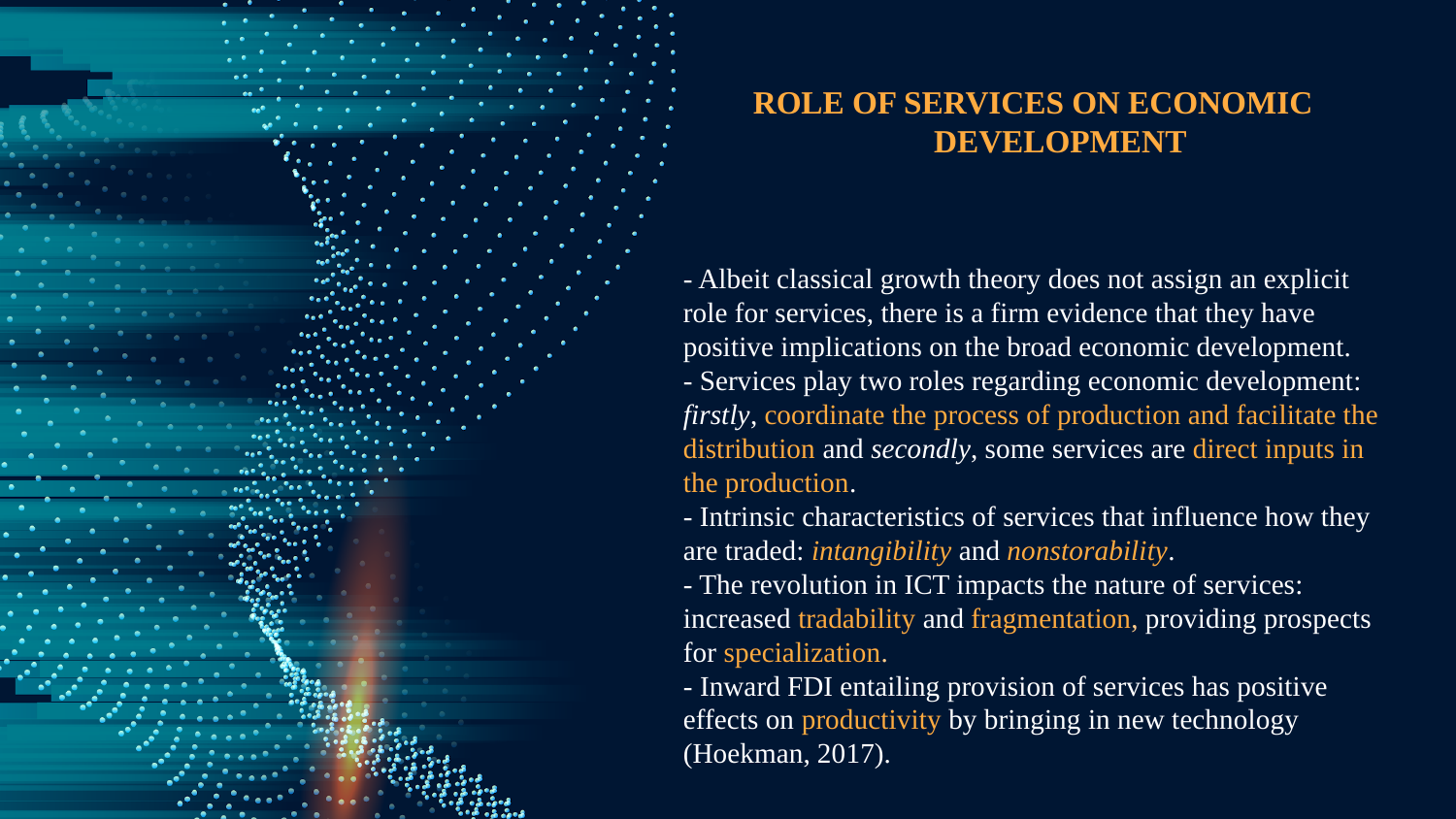

ROLE OF SERVICES ON ECONOMIC DEVELOPMENT
# - Albeit classical growth theory does not assign an explicit role for services, there is a firm evidence that they have positive implications on the broad economic development. - Services play two roles regarding economic development: firstly, coordinate the process of production and facilitate the distribution and secondly, some services are direct inputs in the production. - Intrinsic characteristics of services that influence how they are traded: intangibility and nonstorability. - The revolution in ICT impacts the nature of services: increased tradability and fragmentation, providing prospects for specialization. - Inward FDI entailing provision of services has positive effects on productivity by bringing in new technology (Hoekman, 2017).